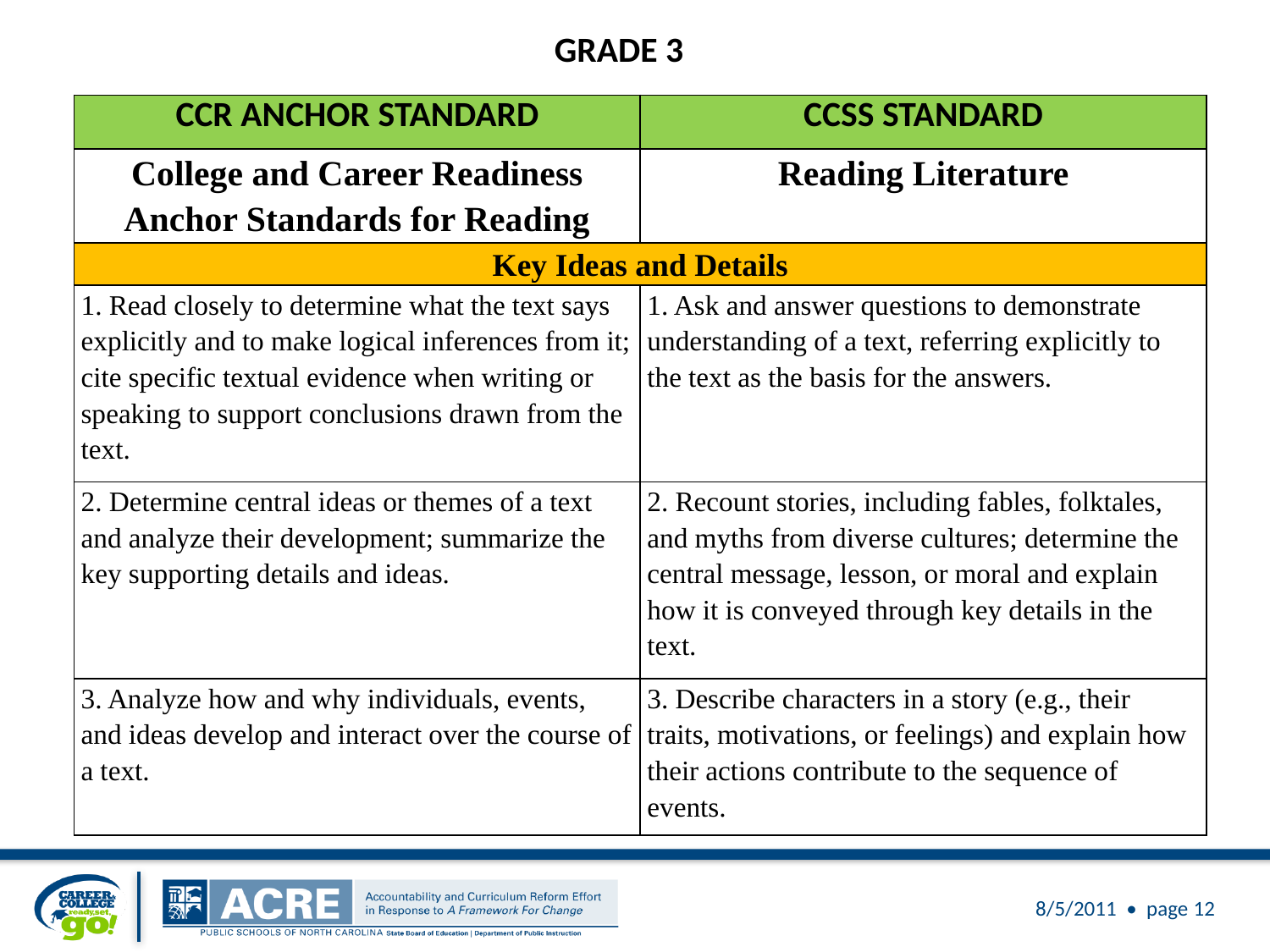

GRADE 3
| CCR ANCHOR STANDARD | CCSS STANDARD |
| --- | --- |
| College and Career Readiness Anchor Standards for Reading | Reading Literature |
| Key Ideas and Details |  |
| 1. Read closely to determine what the text says explicitly and to make logical inferences from it; cite specific textual evidence when writing or speaking to support conclusions drawn from the text. | 1. Ask and answer questions to demonstrate understanding of a text, referring explicitly to the text as the basis for the answers. |
| 2. Determine central ideas or themes of a text and analyze their development; summarize the key supporting details and ideas. | 2. Recount stories, including fables, folktales, and myths from diverse cultures; determine the central message, lesson, or moral and explain how it is conveyed through key details in the text. |
| 3. Analyze how and why individuals, events, and ideas develop and interact over the course of a text. | 3. Describe characters in a story (e.g., their traits, motivations, or feelings) and explain how their actions contribute to the sequence of events. |
8/5/2011  •  page 12